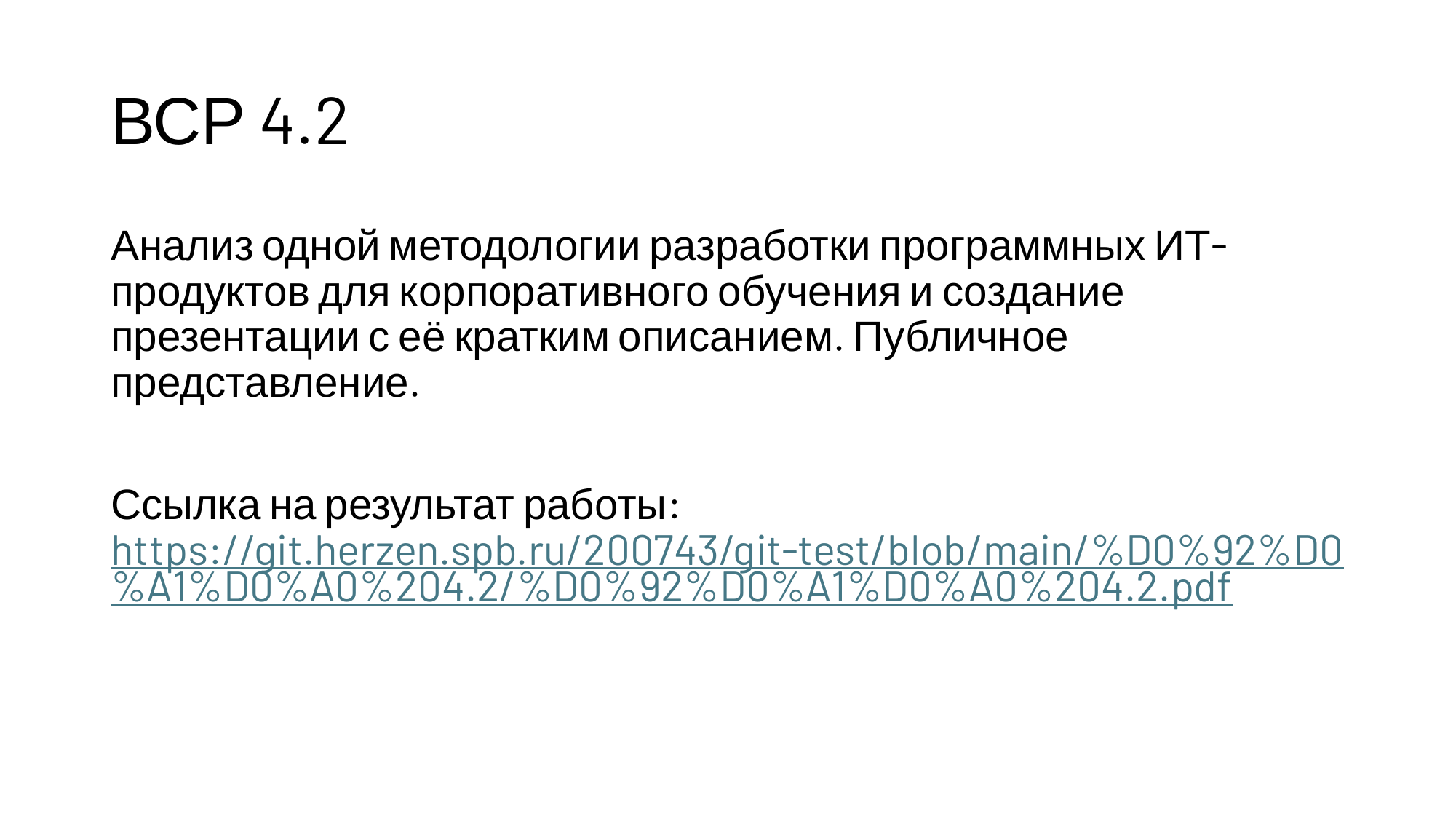

# ВСР 4.2
Анализ одной методологии разработки программных ИТ-продуктов для корпоративного обучения и создание презентации с её кратким описанием. Публичное представление.

Ссылка на результат работы: https://git.herzen.spb.ru/200743/git-test/blob/main/%D0%92%D0%A1%D0%A0%204.2/%D0%92%D0%A1%D0%A0%204.2.pdf